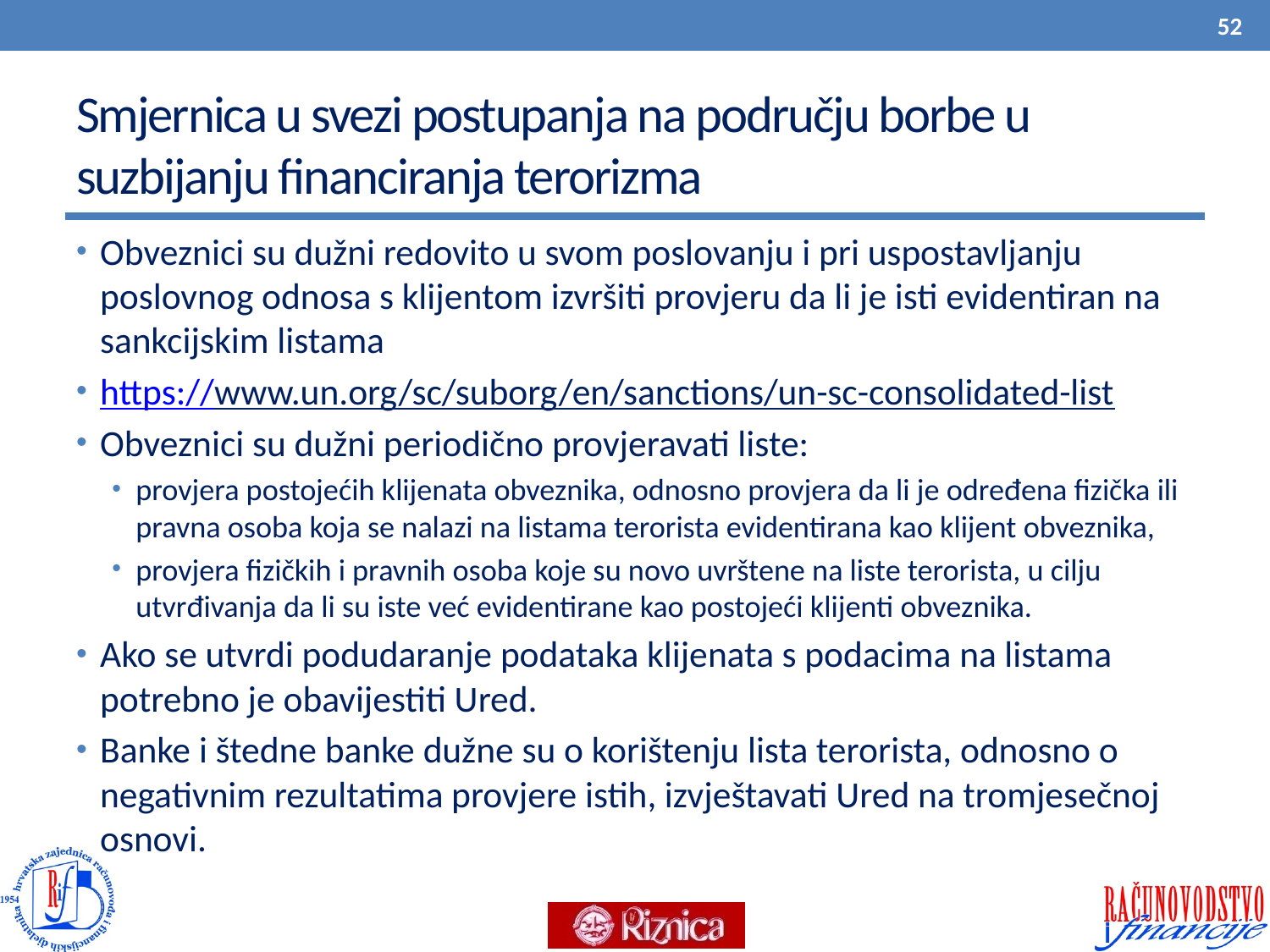

52
# Smjernica u svezi postupanja na području borbe u suzbijanju financiranja terorizma
Obveznici su dužni redovito u svom poslovanju i pri uspostavljanju poslovnog odnosa s klijentom izvršiti provjeru da li je isti evidentiran na sankcijskim listama
https://www.un.org/sc/suborg/en/sanctions/un-sc-consolidated-list
Obveznici su dužni periodično provjeravati liste:
provjera postojećih klijenata obveznika, odnosno provjera da li je određena fizička ili pravna osoba koja se nalazi na listama terorista evidentirana kao klijent obveznika,
provjera fizičkih i pravnih osoba koje su novo uvrštene na liste terorista, u cilju utvrđivanja da li su iste već evidentirane kao postojeći klijenti obveznika.
Ako se utvrdi podudaranje podataka klijenata s podacima na listama potrebno je obavijestiti Ured.
Banke i štedne banke dužne su o korištenju lista terorista, odnosno o negativnim rezultatima provjere istih, izvještavati Ured na tromjesečnoj osnovi.